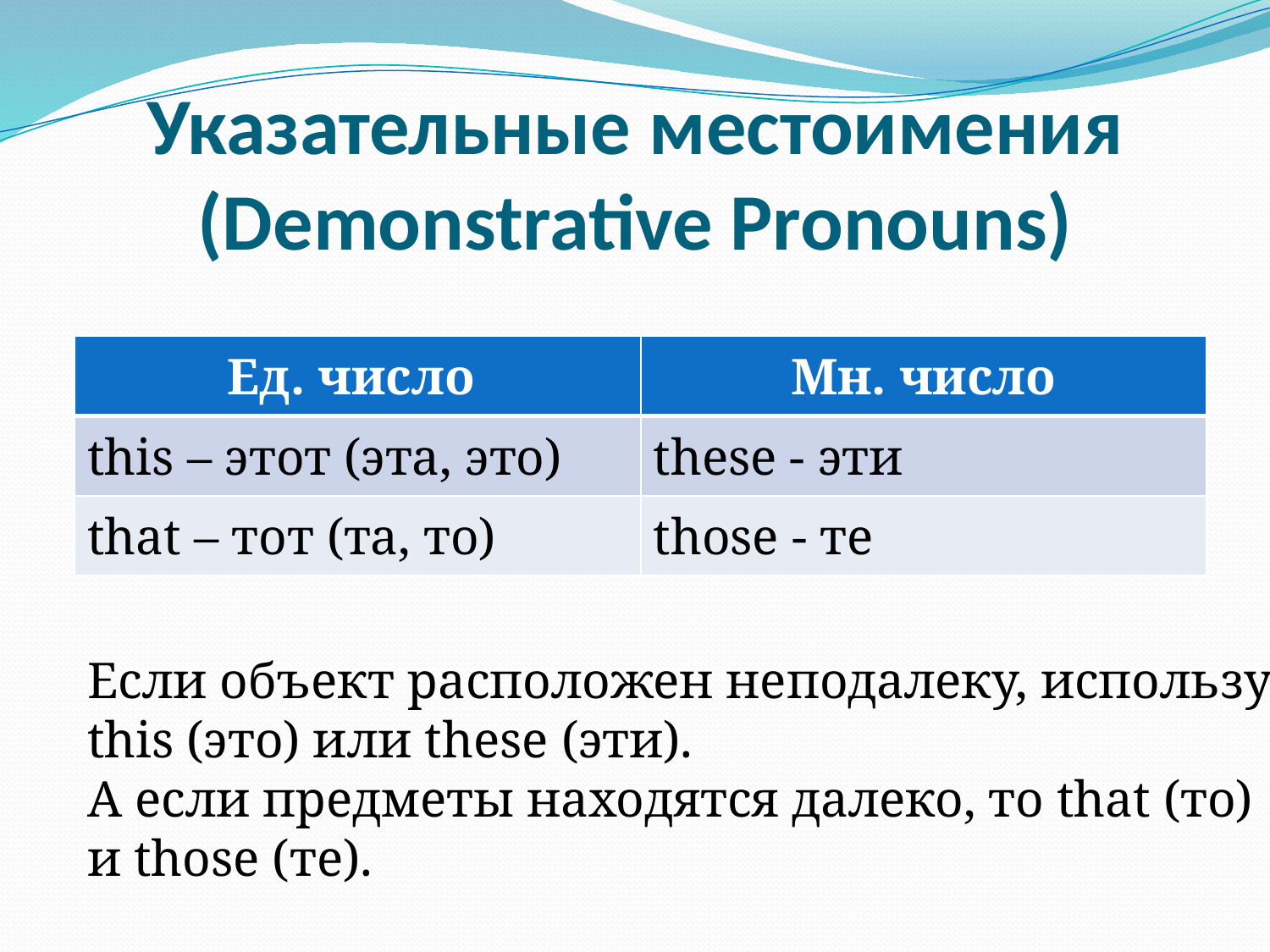

# Указательные местоимения (Demonstrative Pronouns)
| Ед. число | Мн. число |
| --- | --- |
| this – этот (эта, это) | these - эти |
| that – тот (та, то) | those - те |
Если объект расположен неподалеку, используйте
this (это) или these (эти).
А если предметы находятся далеко, то that (то)
и those (те).